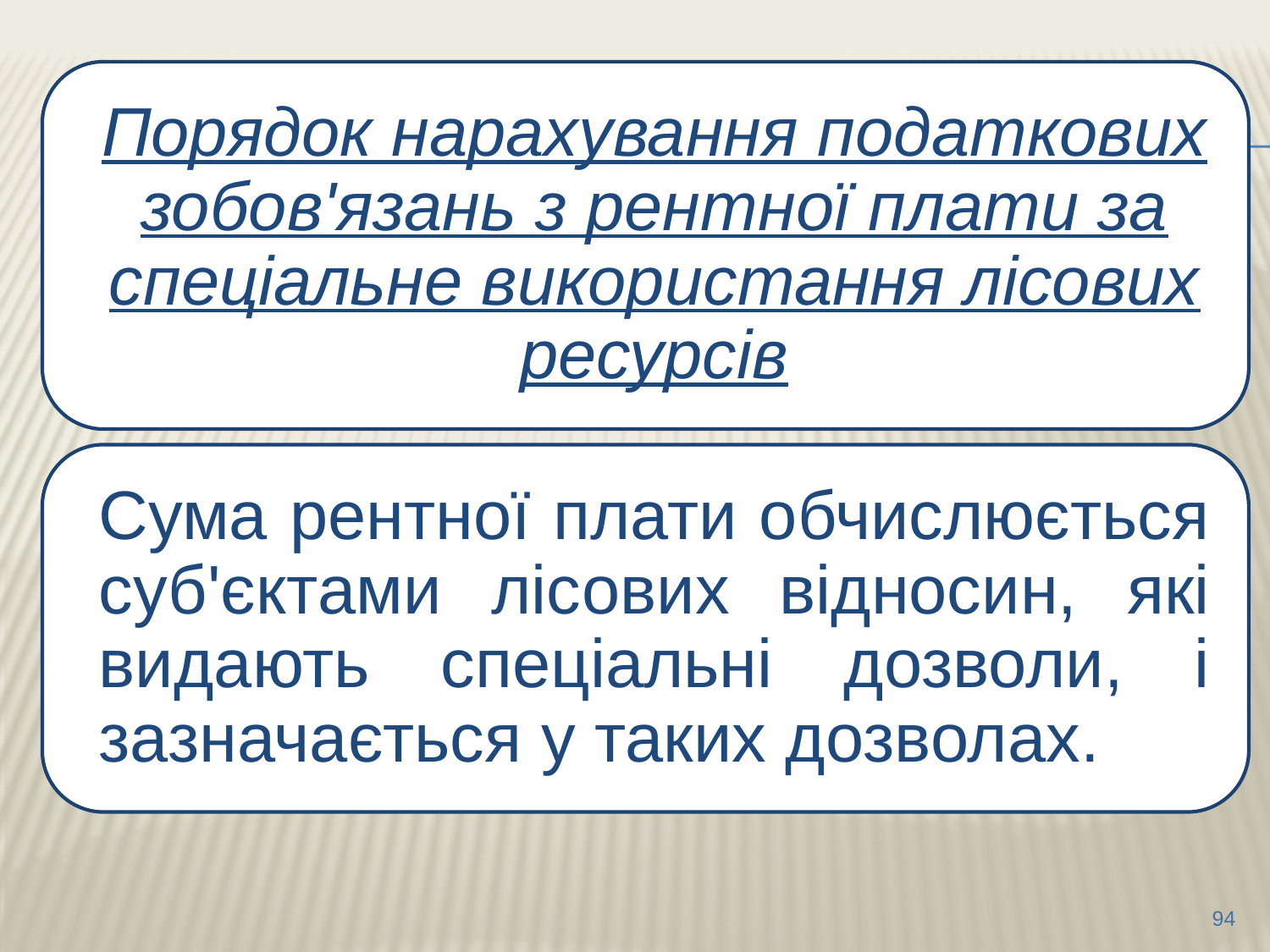

Порядок нарахування податкових зобов'язань з рентної плати за спеціальне використання лісових ресурсів
Сума рентної плати обчислюється суб'єктами лісових відносин, які видають спеціальні дозволи, і зазначається у таких дозволах.
94